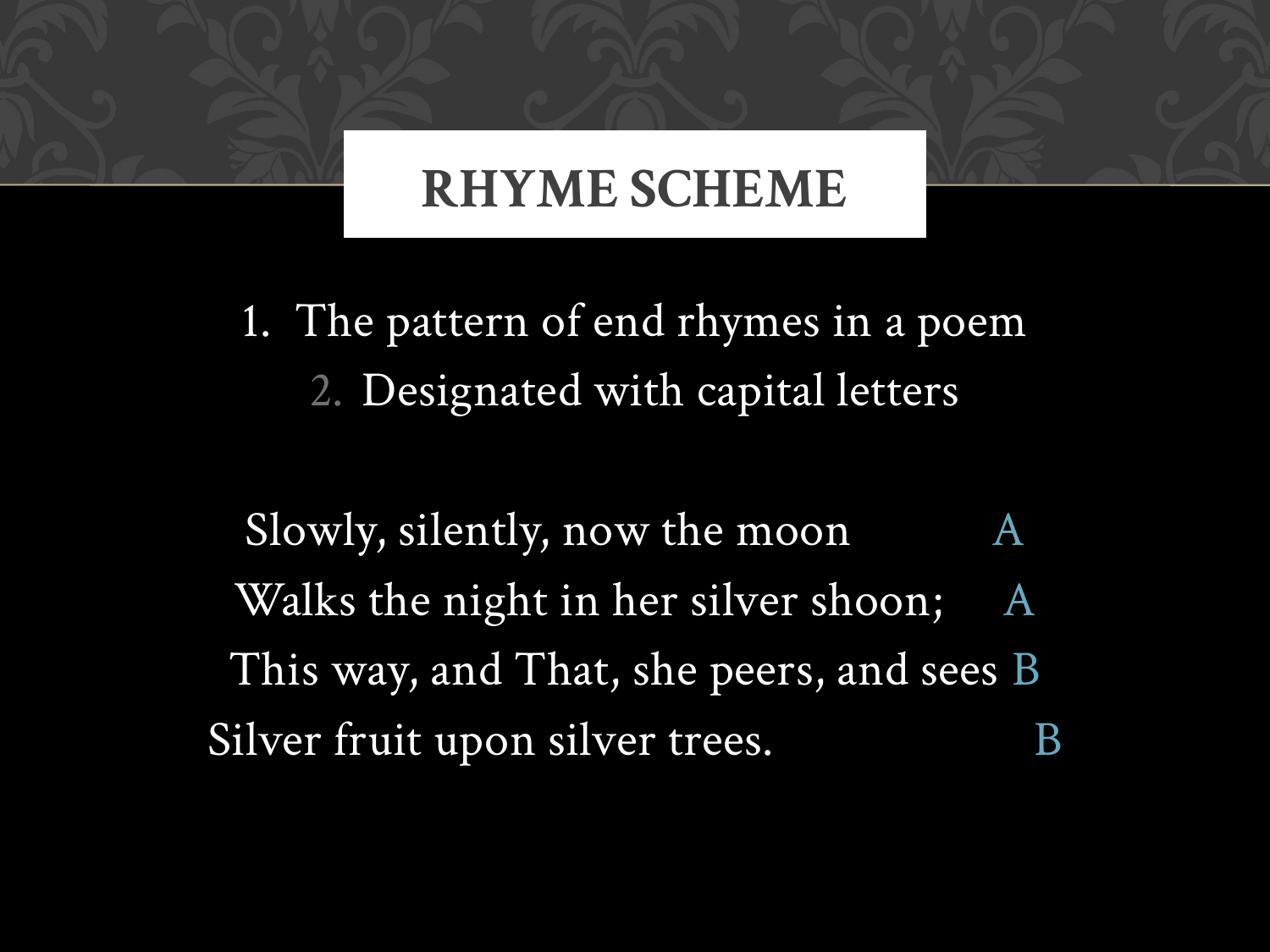

1.  The pattern of end rhymes in a poem
Designated with capital letters

Slowly, silently, now the moon            A
Walks the night in her silver shoon;     A
This way, and That, she peers, and sees B
Silver fruit upon silver trees.       		 B
# RHYME SCHEME